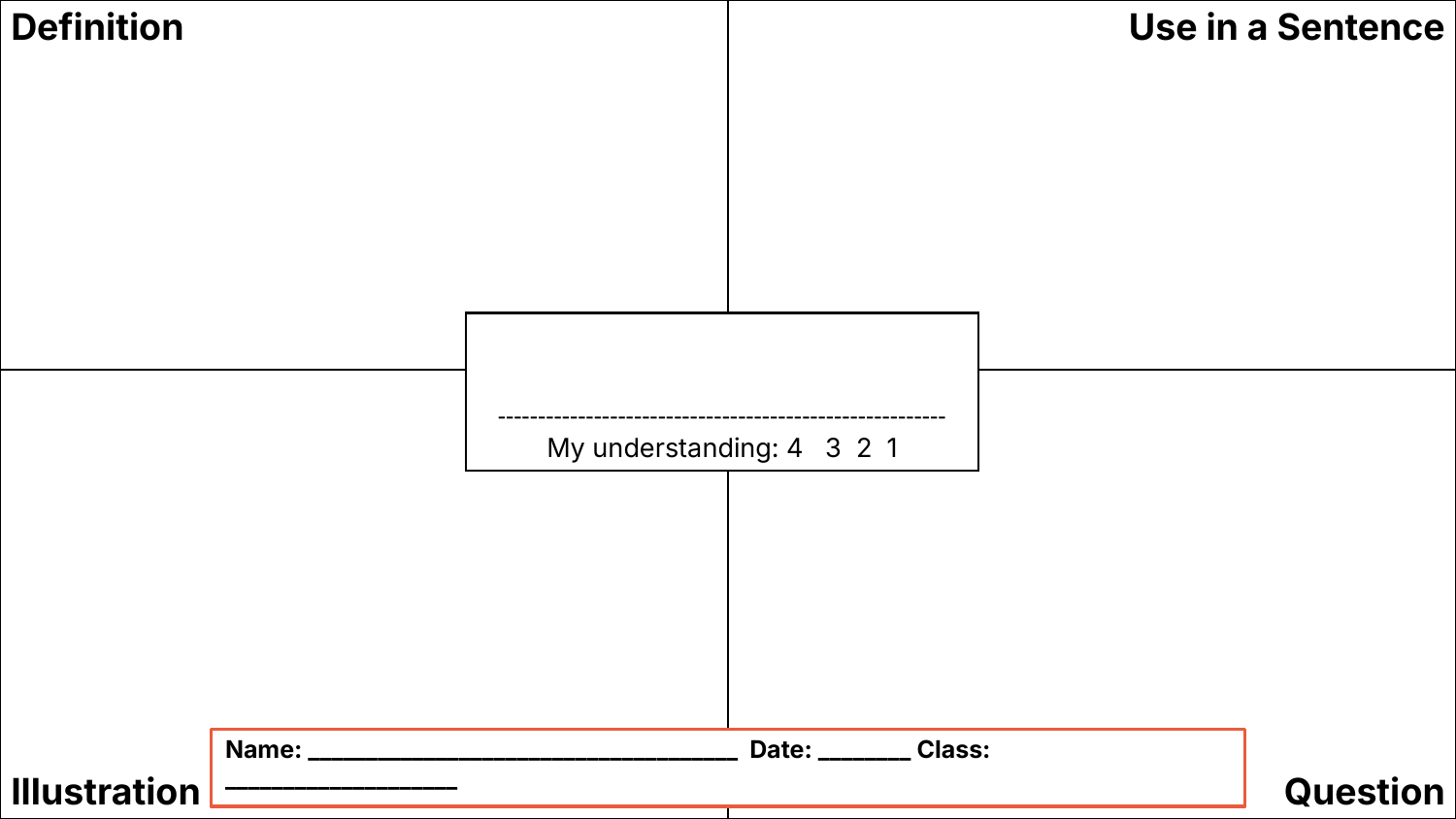

| Definition | Use in a Sentence |
| --- | --- |
| Illustration | Question |

--------------------------------------------------------
My understanding: 4   3  2  1
Name: _____________________________________  Date: ________ Class: ____________________